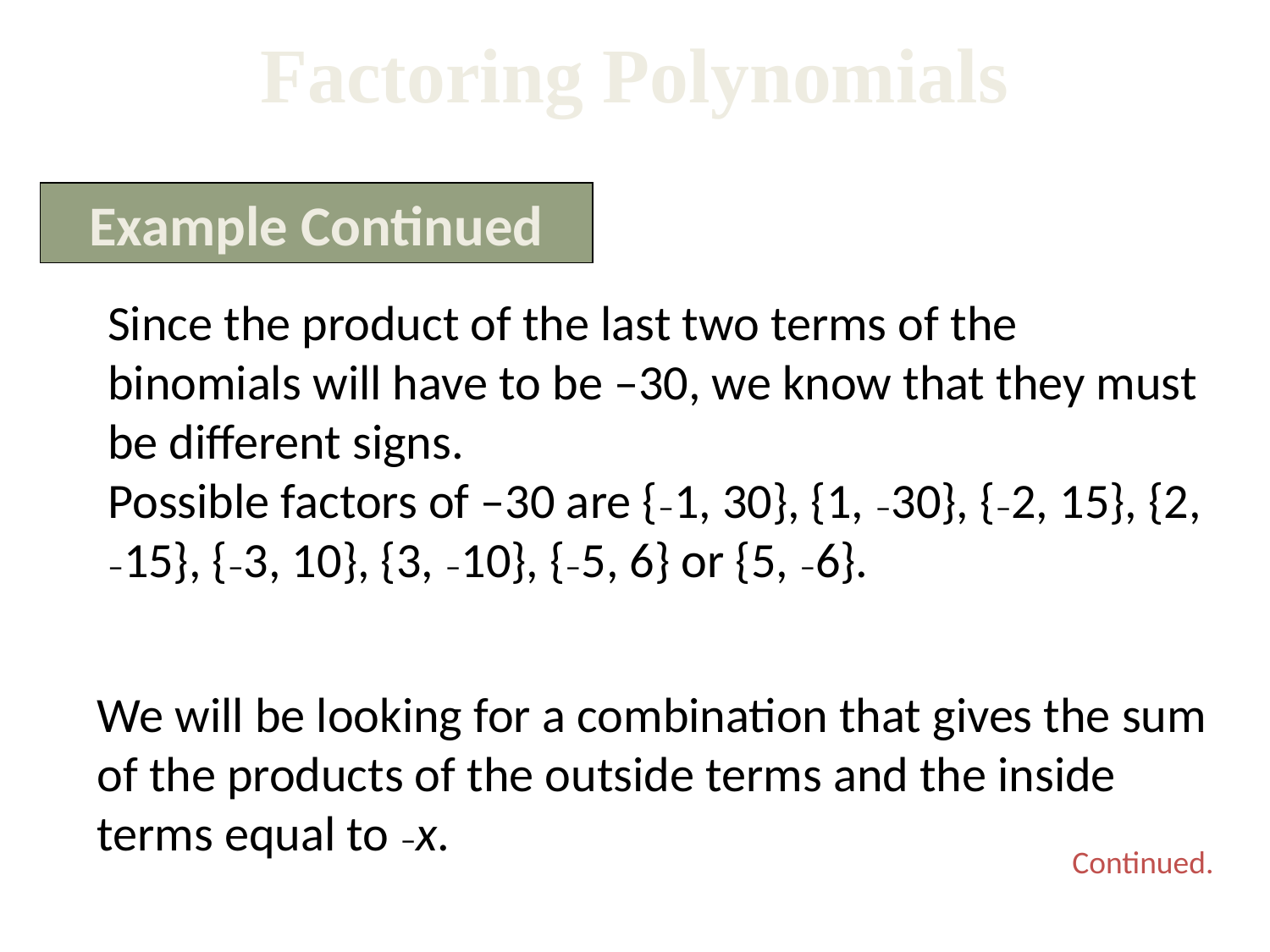

Factoring Polynomials
Example Continued
Since the product of the last two terms of the binomials will have to be –30, we know that they must be different signs.
Possible factors of –30 are {–1, 30}, {1, –30}, {–2, 15}, {2, –15}, {–3, 10}, {3, –10}, {–5, 6} or {5, –6}.
We will be looking for a combination that gives the sum of the products of the outside terms and the inside terms equal to –x.
Continued.